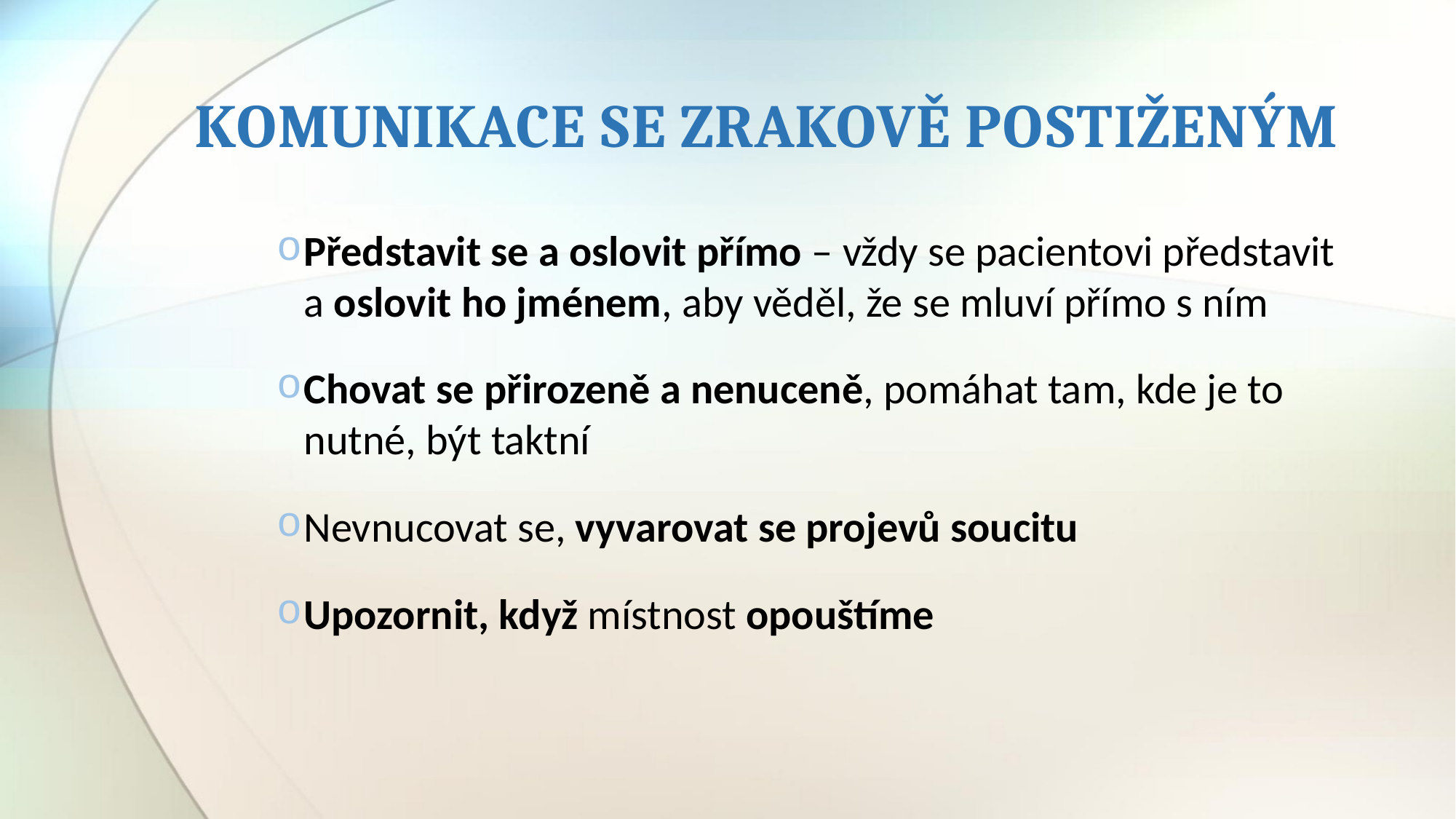

# KOMUNIKACE SE ZRAKOVĚ POSTIŽENÝM
Představit se a oslovit přímo – vždy se pacientovi představit
a oslovit ho jménem, aby věděl, že se mluví přímo s ním
Chovat se přirozeně a nenuceně, pomáhat tam, kde je to nutné, být taktní
Nevnucovat se, vyvarovat se projevů soucitu
Upozornit, když místnost opouštíme